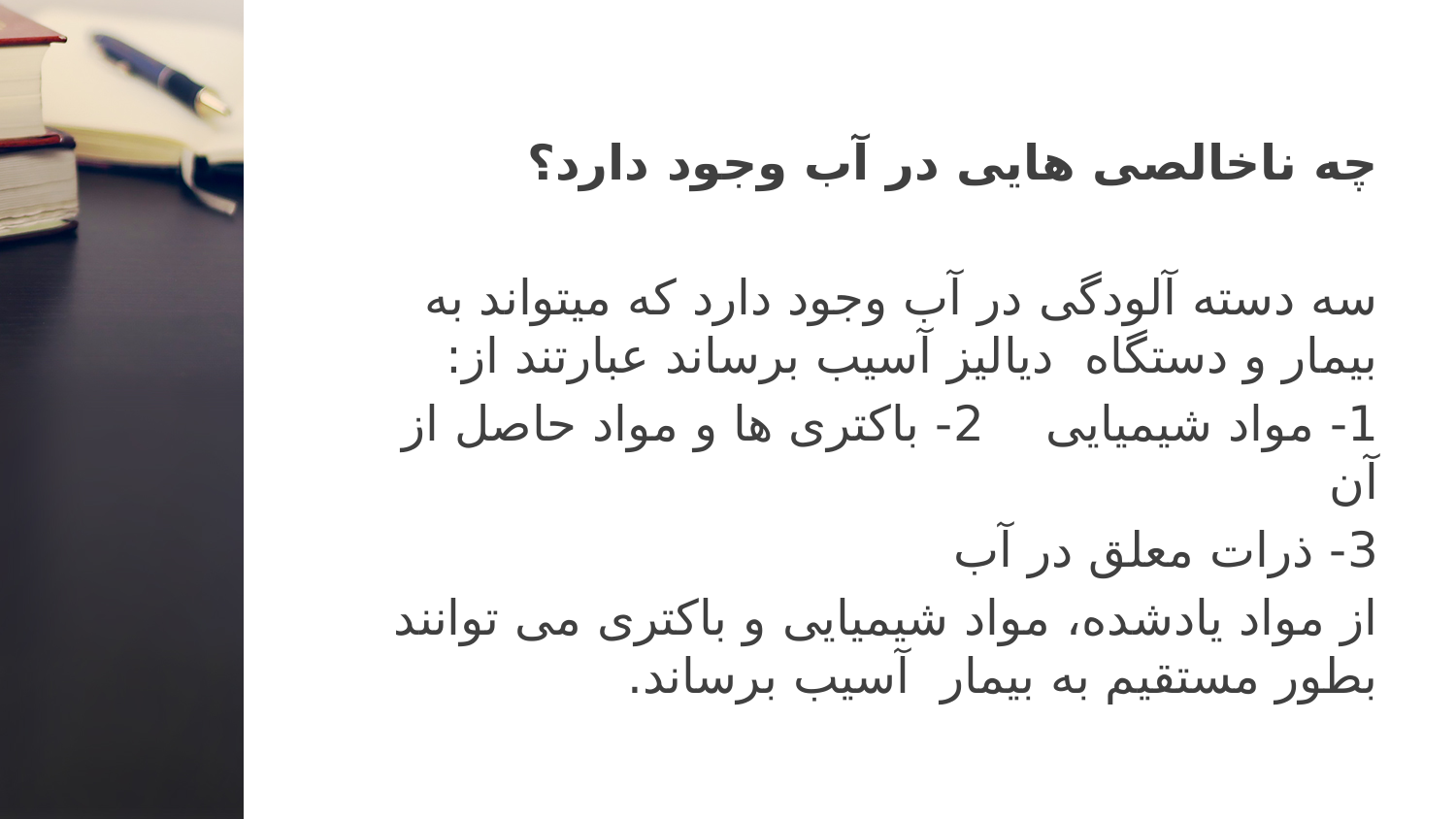

چه ناخالصی هایی در آب وجود دارد؟

سه دسته آلودگی در آب وجود دارد که میتواند به بیمار و دستگاه  دیالیز آسیب برساند عبارتند از:
1- مواد شیمیایی    2- باکتری ها و مواد حاصل از آن
3- ذرات معلق در آب
از مواد یادشده، مواد شیمیایی و باکتری می توانند بطور مستقیم به بیمار  آسیب برساند.